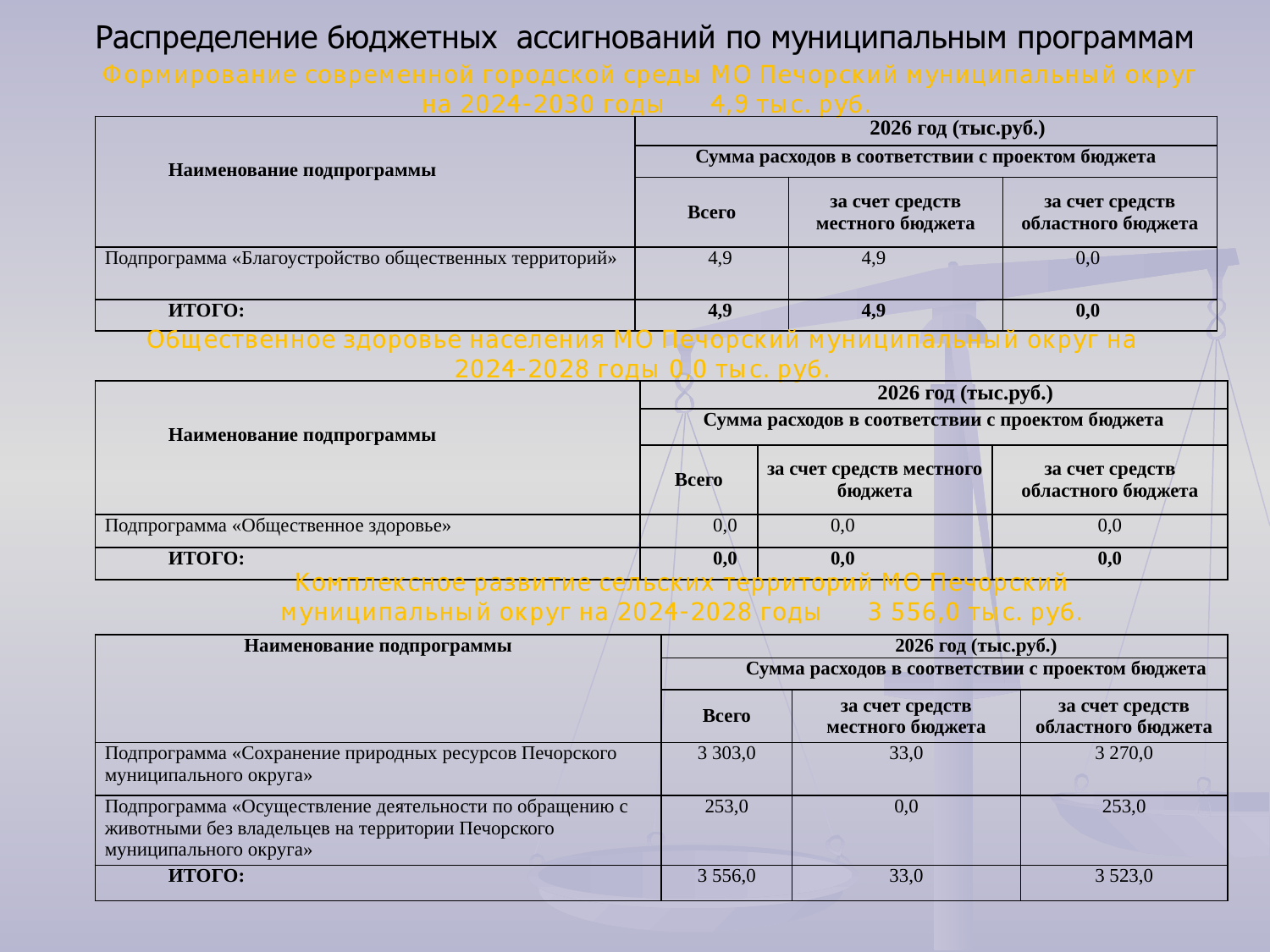

Распределение бюджетных  ассигнований по муниципальным программам
Формирование современной городской среды МО Печорский муниципальный округ на 2024-2030 годы      4,9 тыс. руб.
| Наименование подпрограммы | 2026 год (тыс.руб.) |  |  |
| --- | --- | --- | --- |
|  | Сумма расходов в соответствии с проектом бюджета |  |  |
|  | Всего | за счет средств местного бюджета | за счет средств областного бюджета |
| Подпрограмма «Благоустройство общественных территорий» | 4,9 | 4,9 | 0,0 |
| ИТОГО: | 4,9 | 4,9 | 0,0 |
Общественное здоровье населения МО Печорский муниципальный округ на 2024-2028 годы 0,0 тыс. руб.
| Наименование подпрограммы | 2026 год (тыс.руб.) |  |  |
| --- | --- | --- | --- |
|  | Сумма расходов в соответствии с проектом бюджета |  |  |
|  | Всего | за счет средств местного бюджета | за счет средств областного бюджета |
| Подпрограмма «Общественное здоровье» | 0,0 | 0,0 | 0,0 |
| ИТОГО: | 0,0 | 0,0 | 0,0 |
Комплексное развитие сельских территорий МО Печорский муниципальный округ на 2024-2028 годы      3 556,0 тыс. руб.
| Наименование подпрограммы | 2026 год (тыс.руб.) |  |  |
| --- | --- | --- | --- |
|  | Сумма расходов в соответствии с проектом бюджета |  |  |
|  | Всего | за счет средств местного бюджета | за счет средств областного бюджета |
| Подпрограмма «Сохранение природных ресурсов Печорского муниципального округа» | 3 303,0 | 33,0 | 3 270,0 |
| Подпрограмма «Осуществление деятельности по обращению с животными без владельцев на территории Печорского муниципального округа» | 253,0 | 0,0 | 253,0 |
| ИТОГО: | 3 556,0 | 33,0 | 3 523,0 |